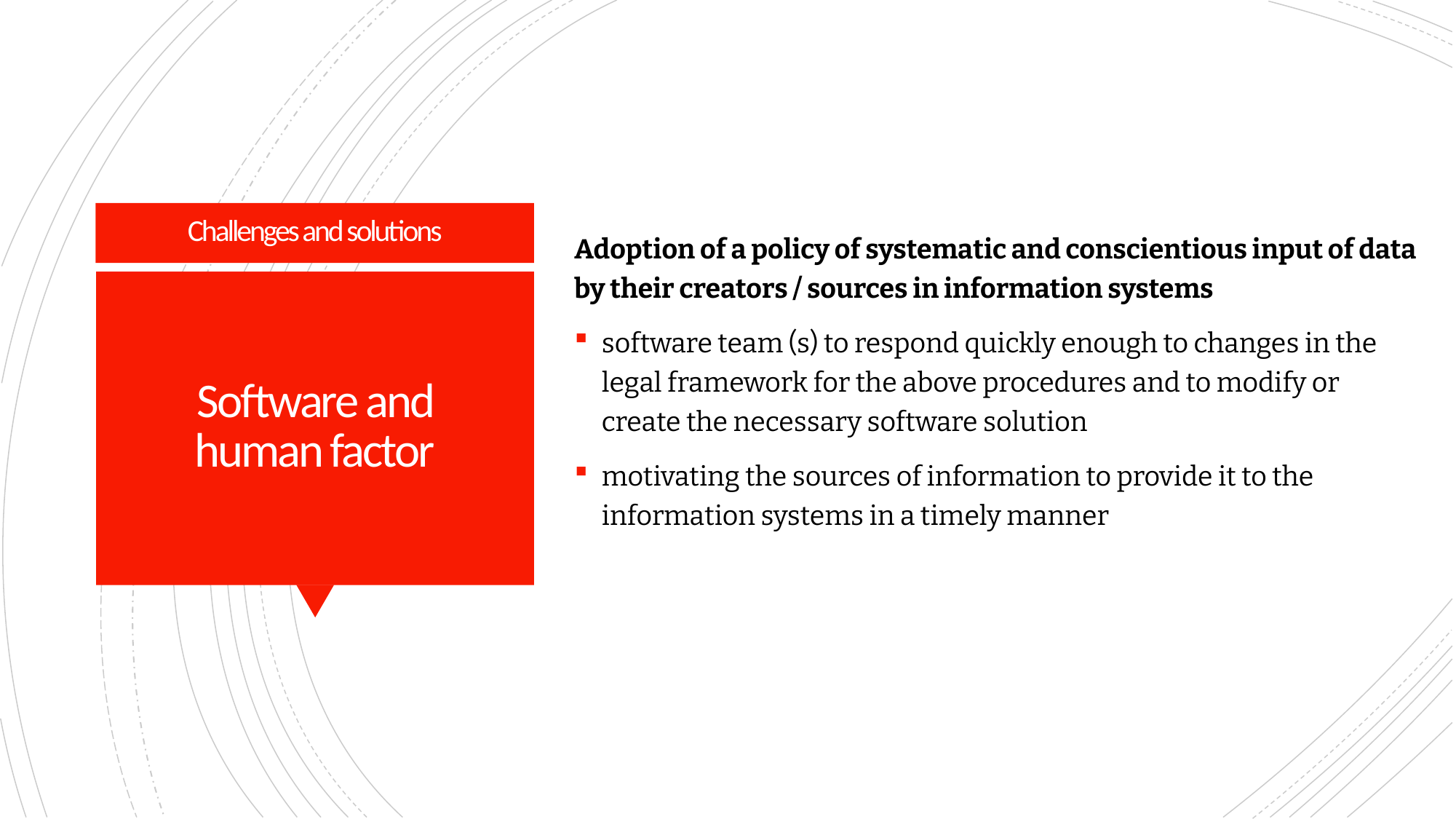

Adoption of a policy of systematic and conscientious input of data by their creators / sources in information systems
software team (s) to respond quickly enough to changes in the legal framework for the above procedures and to modify or create the necessary software solution
motivating the sources of information to provide it to the information systems in a timely manner

Challenges and solutions
# Software and human factor